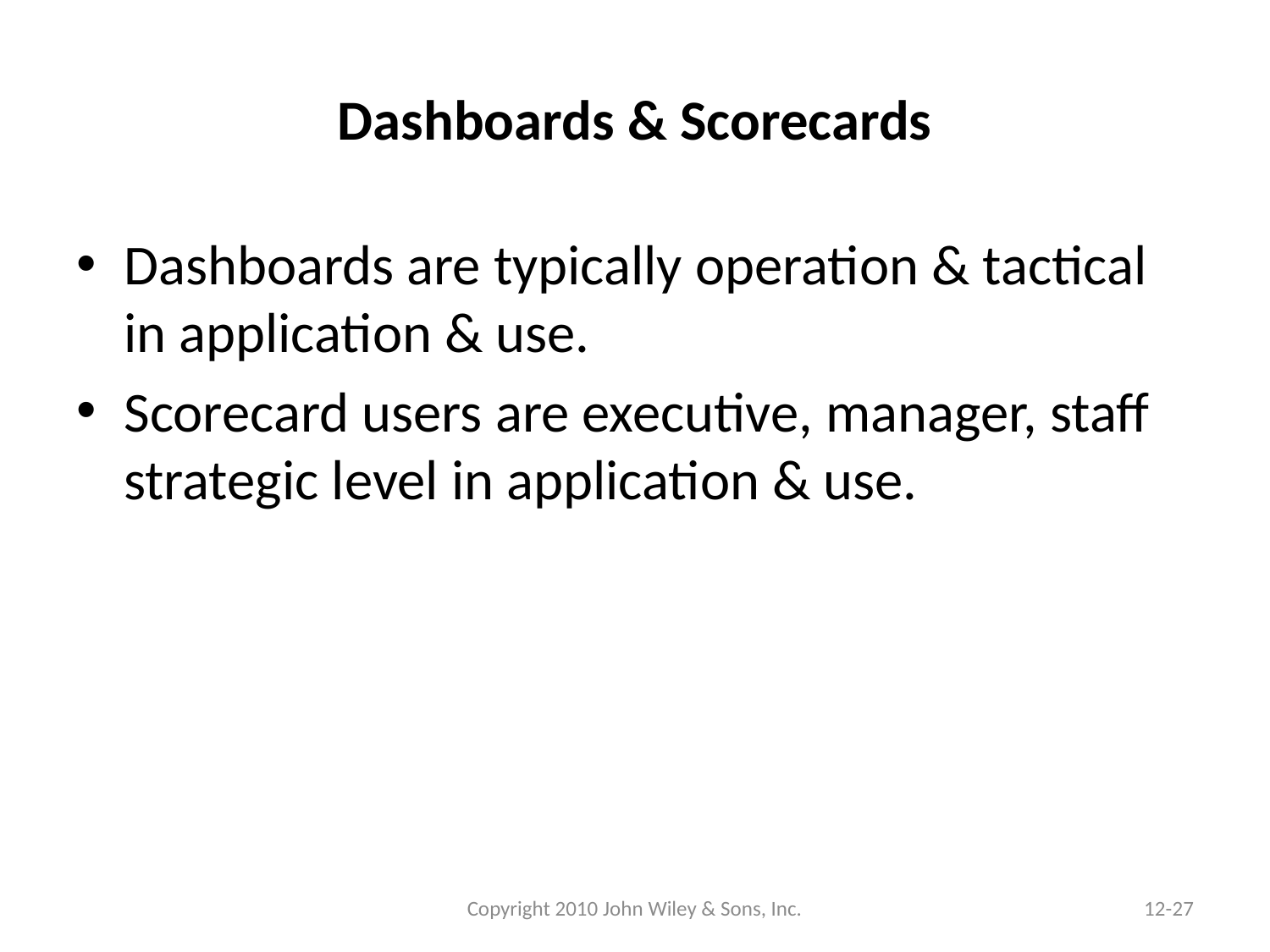

# Dashboards & Scorecards
Dashboards are typically operation & tactical in application & use.
Scorecard users are executive, manager, staff strategic level in application & use.
Copyright 2010 John Wiley & Sons, Inc.
12-27